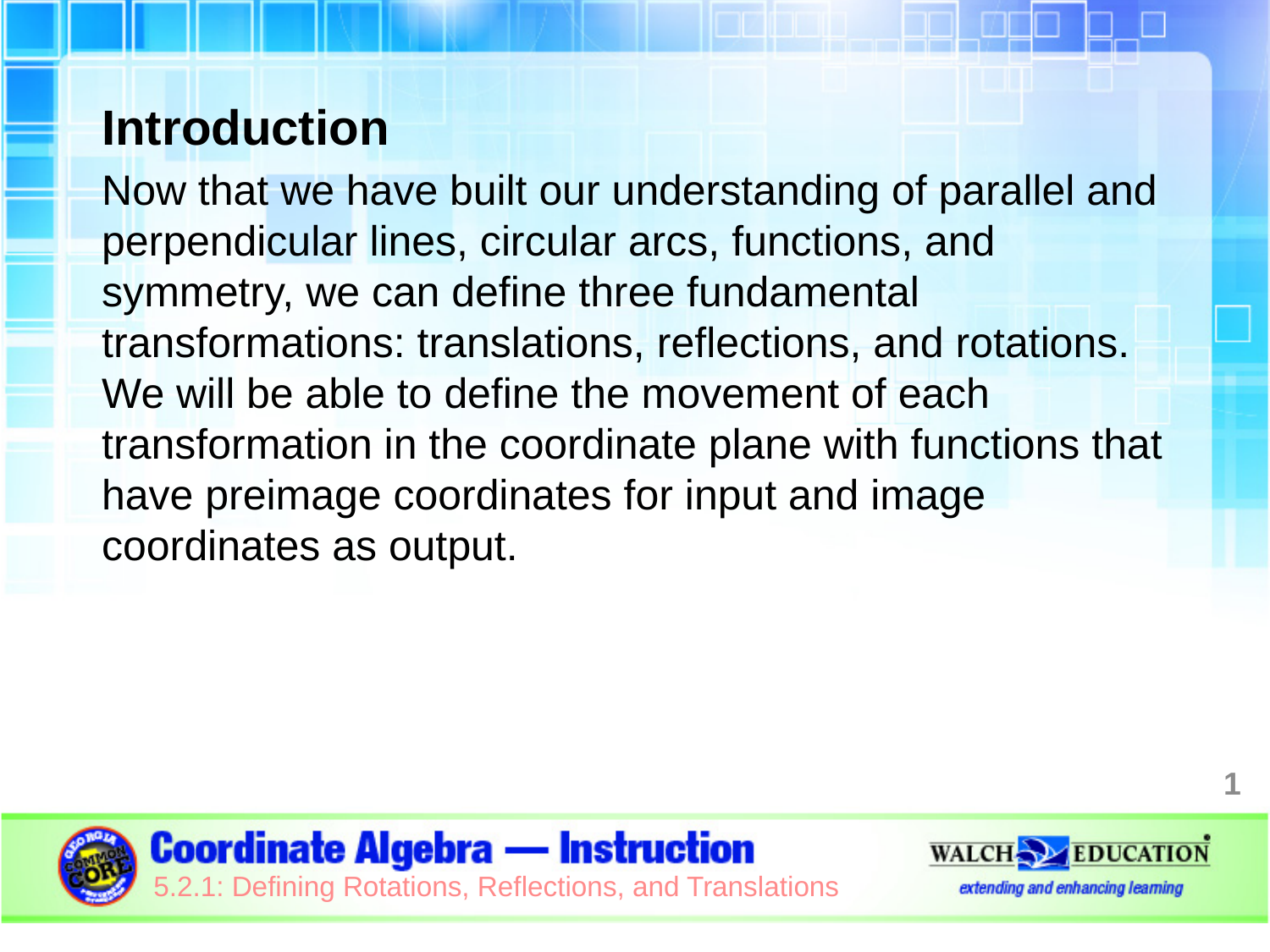

Introduction
Now that we have built our understanding of parallel and perpendicular lines, circular arcs, functions, and symmetry, we can define three fundamental transformations: translations, reflections, and rotations. We will be able to define the movement of each transformation in the coordinate plane with functions that have preimage coordinates for input and image coordinates as output.
1
5.2.1: Defining Rotations, Reflections, and Translations